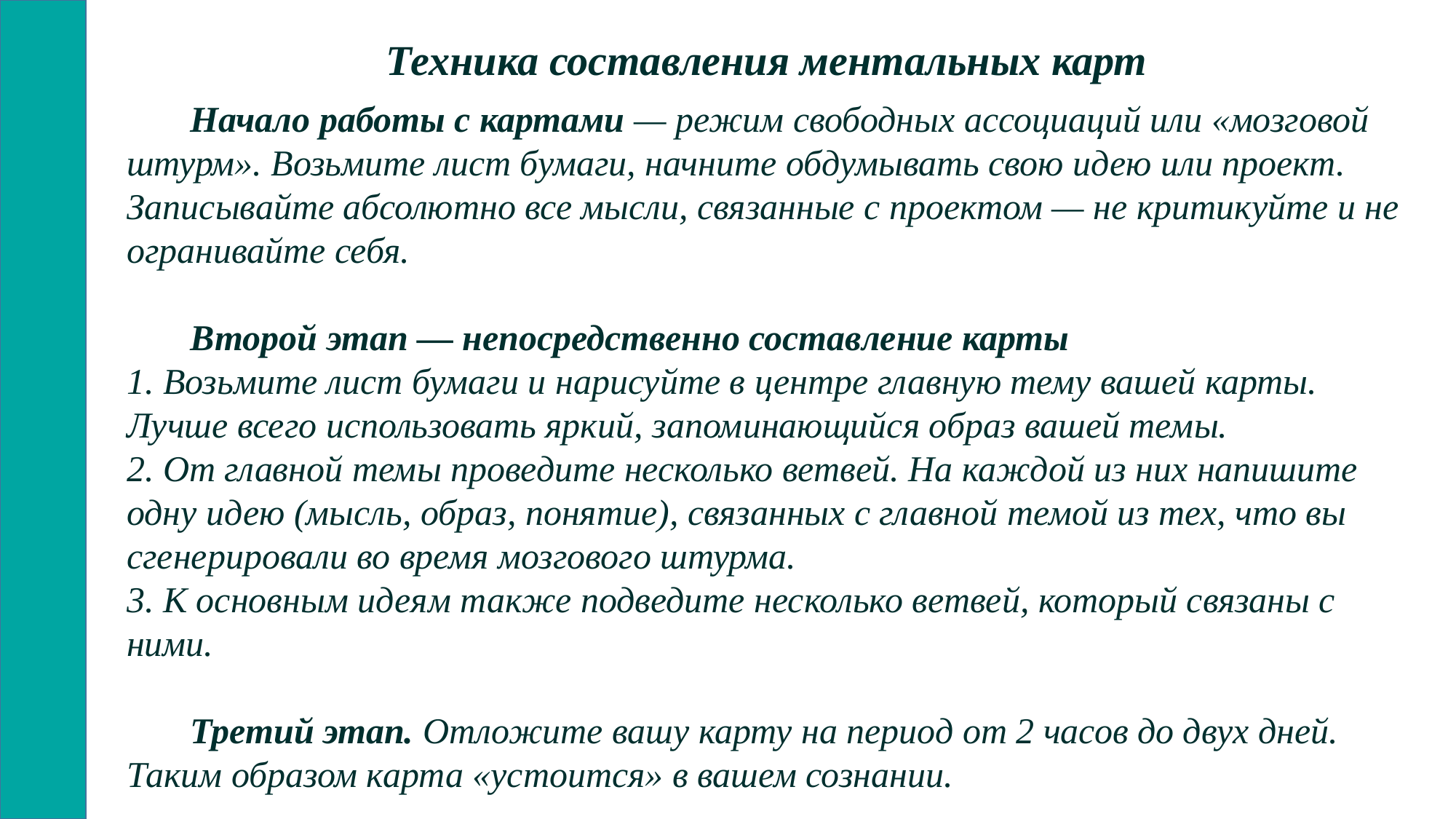

Техника составления ментальных карт
       Начало работы с картами — режим свободных ассоциаций или «мозговой штурм». Возьмите лист бумаги, начните обдумывать свою идею или проект. Записывайте абсолютно все мысли, связанные с проектом — не критикуйте и не огранивайте себя.

       Второй этап — непосредственно составление карты
1. Возьмите лист бумаги и нарисуйте в центре главную тему вашей карты. Лучше всего использовать яркий, запоминающийся образ вашей темы.
2. От главной темы проведите несколько ветвей. На каждой из них напишите одну идею (мысль, образ, понятие), связанных с главной темой из тех, что вы сгенерировали во время мозгового штурма.
3. К основным идеям также подведите несколько ветвей, который связаны с ними.

       Третий этап. Отложите вашу карту на период от 2 часов до двух дней. Таким образом карта «устоится» в вашем сознании.